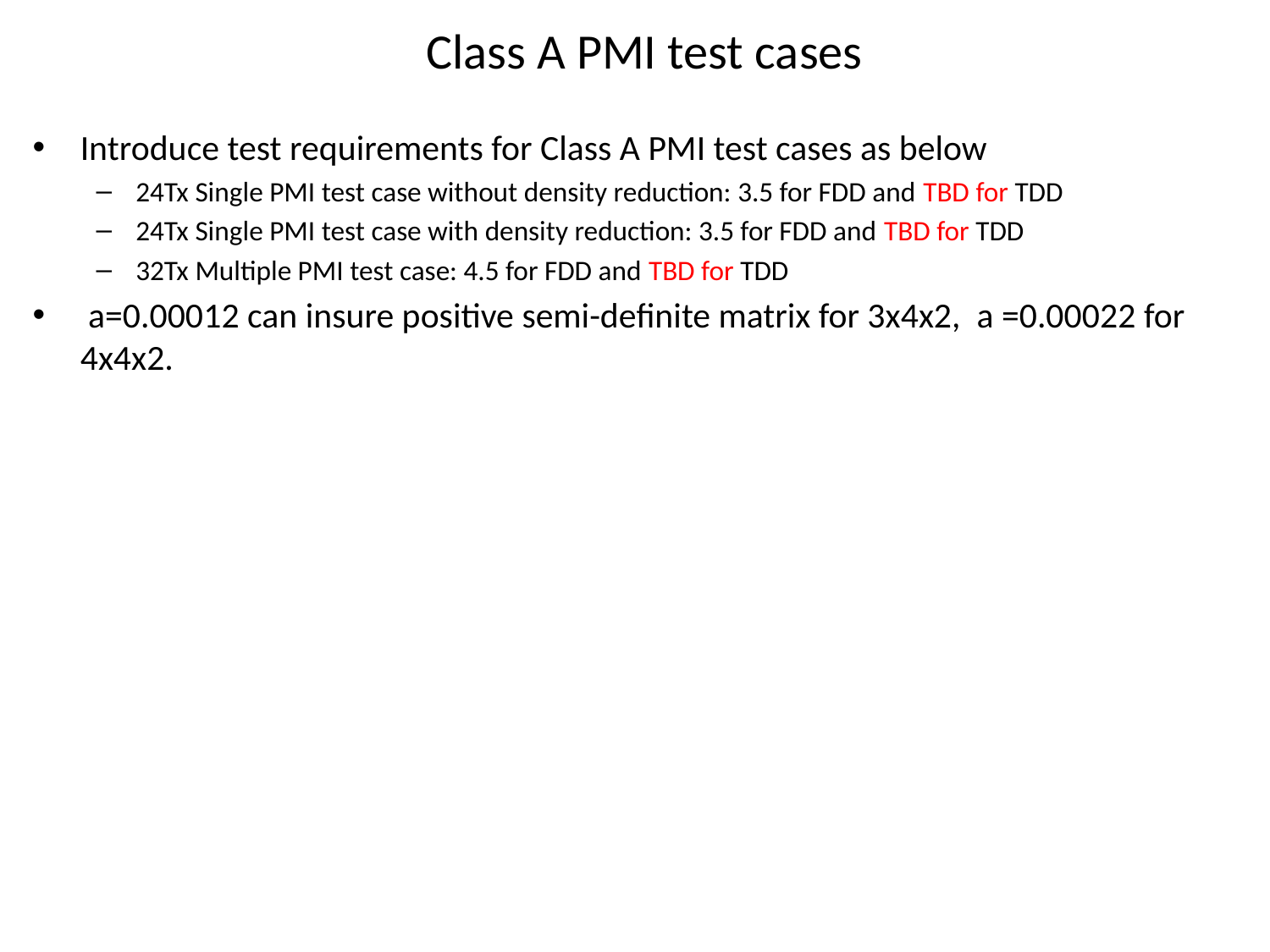

Class A PMI test cases
Introduce test requirements for Class A PMI test cases as below
24Tx Single PMI test case without density reduction: 3.5 for FDD and TBD for TDD
24Tx Single PMI test case with density reduction: 3.5 for FDD and TBD for TDD
32Tx Multiple PMI test case: 4.5 for FDD and TBD for TDD
 a=0.00012 can insure positive semi-definite matrix for 3x4x2,  a =0.00022 for 4x4x2.